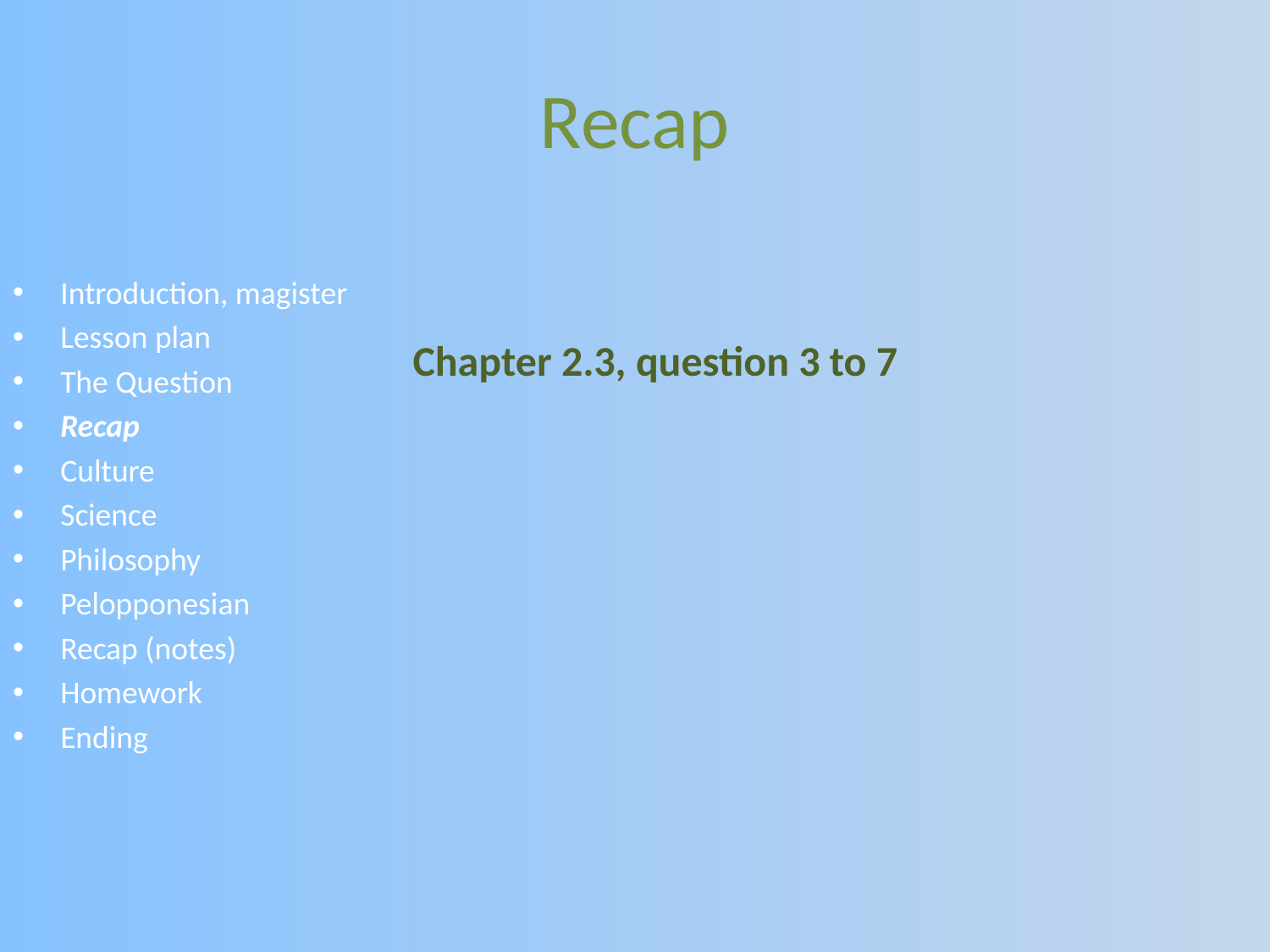

# Recap
Introduction, magister
Lesson plan
The Question
Recap
Culture
Science
Philosophy
Pelopponesian
Recap (notes)
Homework
Ending
Chapter 2.3, question 3 to 7